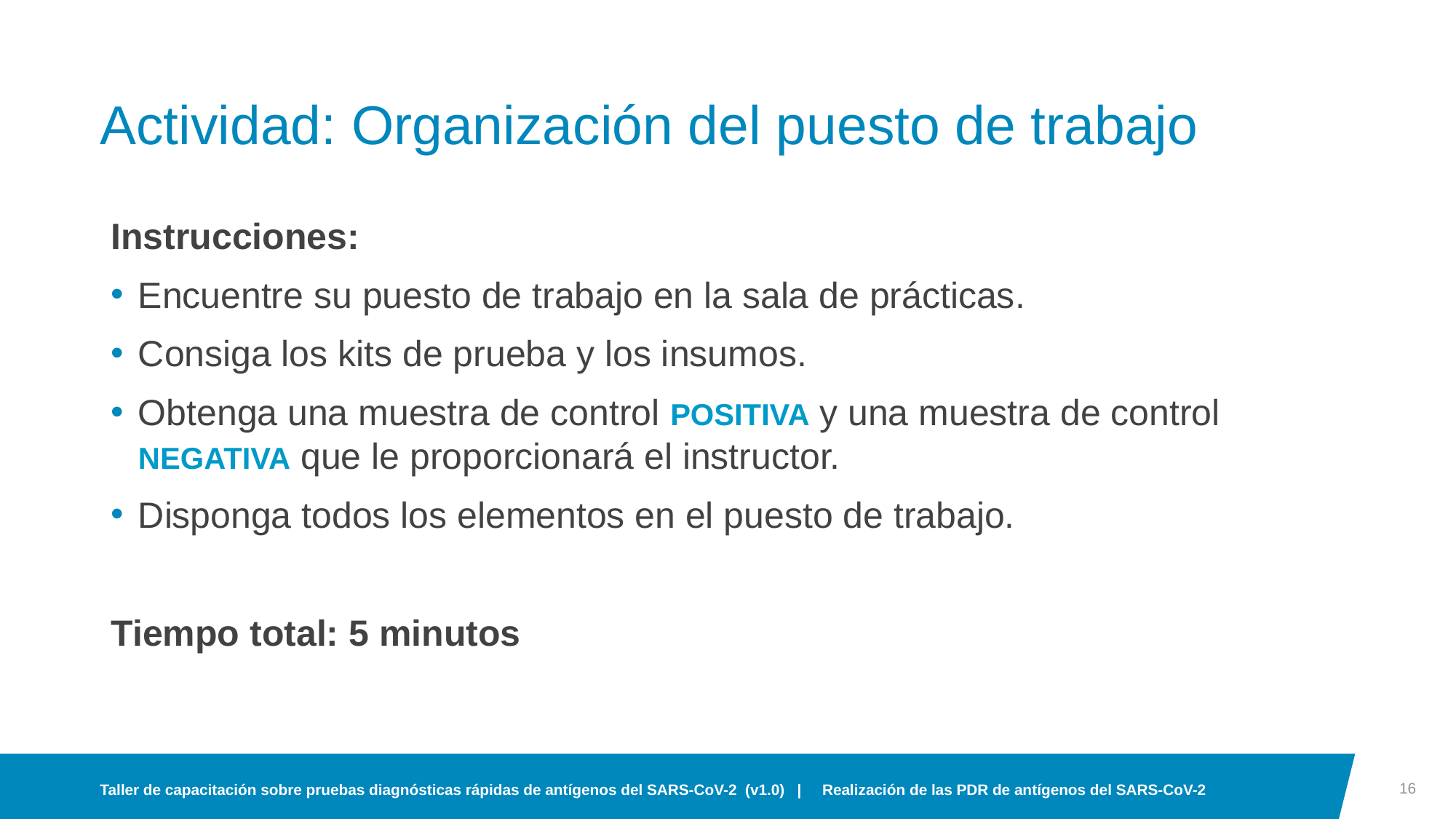

# Actividad: Organización del puesto de trabajo
Instrucciones:
Encuentre su puesto de trabajo en la sala de prácticas.
Consiga los kits de prueba y los insumos.
Obtenga una muestra de control POSITIVA y una muestra de control NEGATIVA que le proporcionará el instructor.
Disponga todos los elementos en el puesto de trabajo.

Tiempo total: 5 minutos

16
Taller de capacitación sobre pruebas diagnósticas rápidas de antígenos del SARS-CoV-2  (v1.0)   |     Realización de las PDR de antígenos del SARS-CoV-2